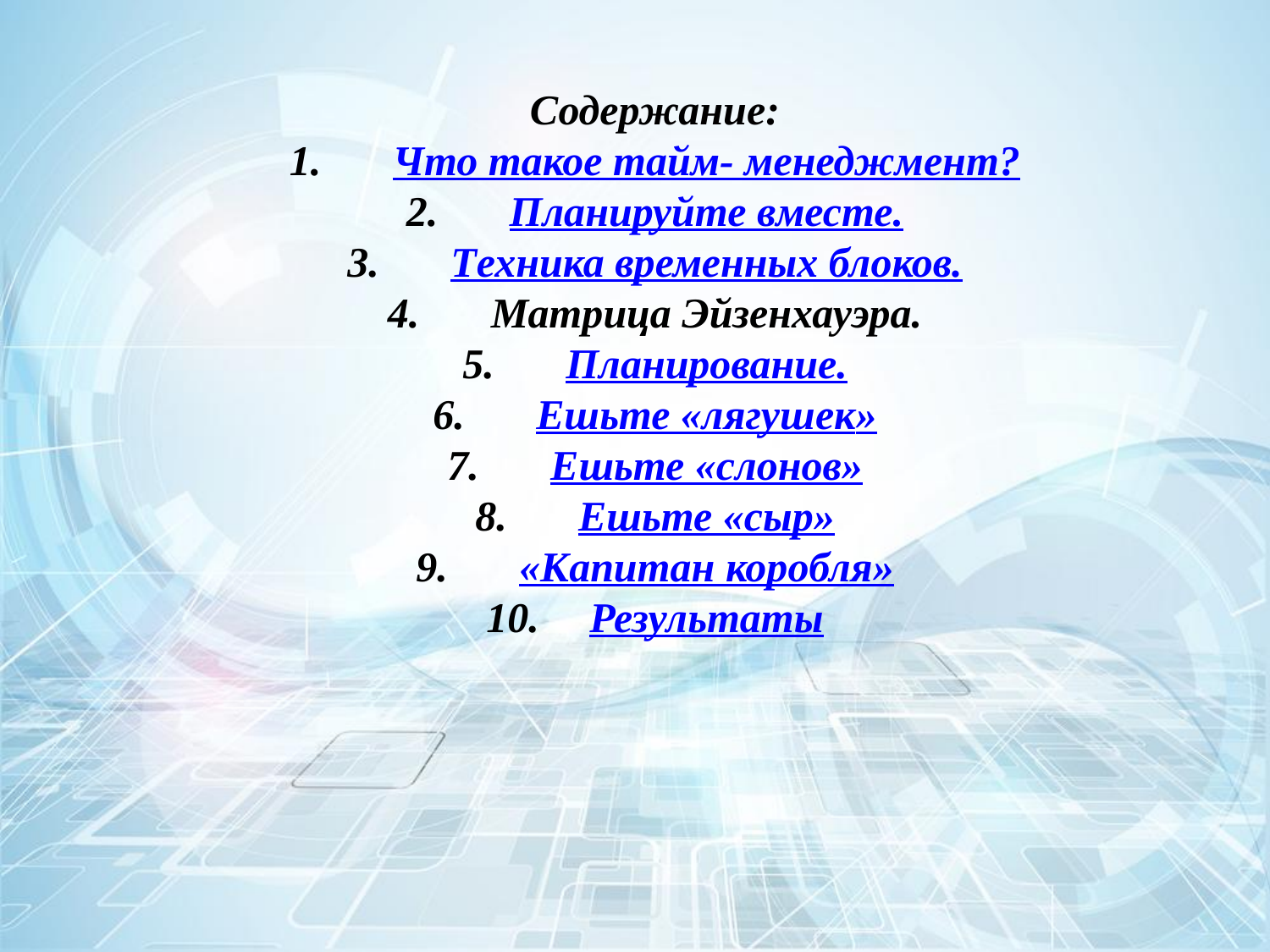

Содержание:
Что такое тайм- менеджмент?
Планируйте вместе.
Техника временных блоков.
Матрица Эйзенхауэра.
Планирование.
Ешьте «лягушек»
Ешьте «слонов»
Ешьте «сыр»
«Капитан коробля»
Результаты